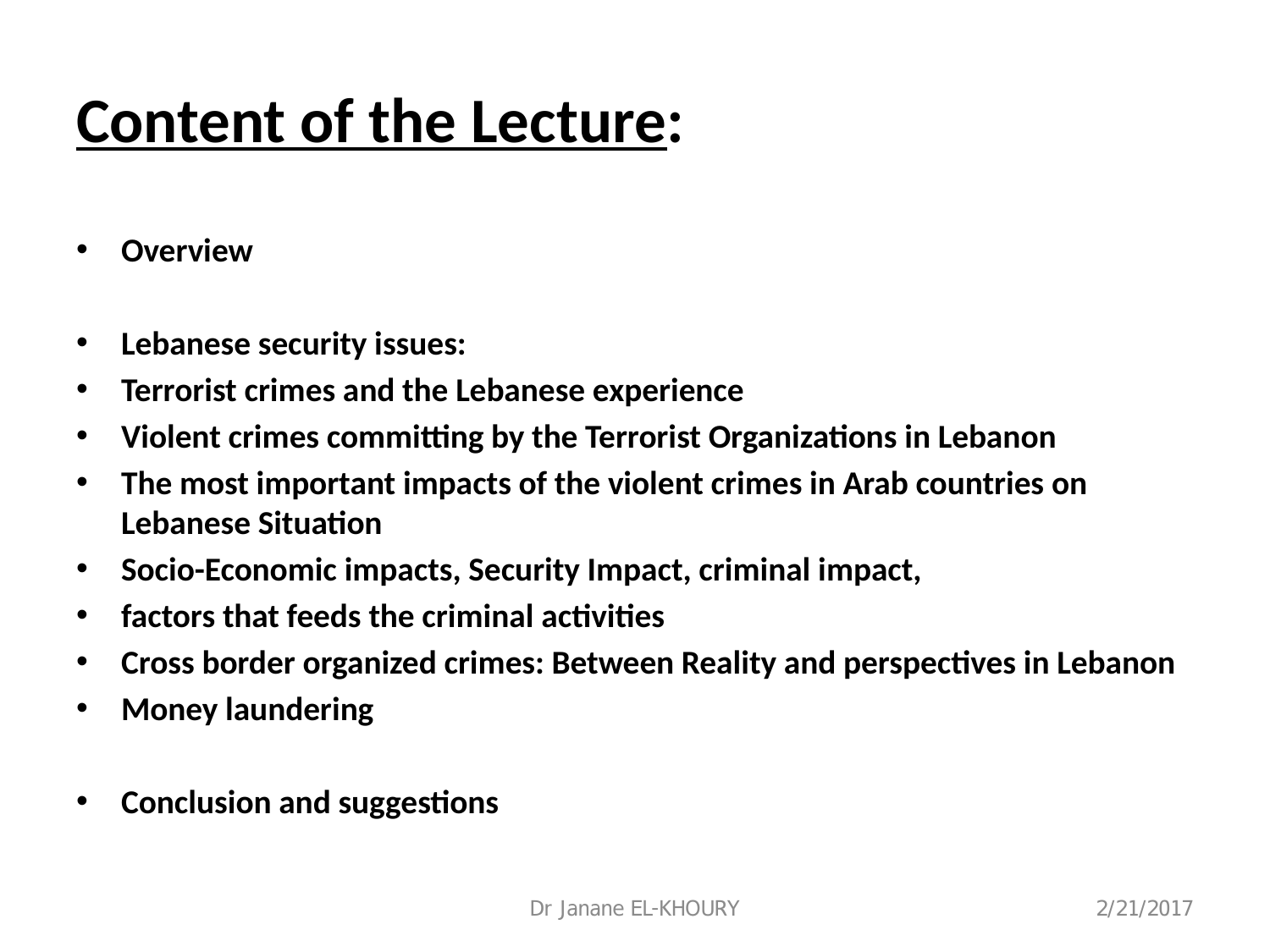

# Content of the Lecture:
Overview

Lebanese security issues:
Terrorist crimes and the Lebanese experience
Violent crimes committing by the Terrorist Organizations in Lebanon
The most important impacts of the violent crimes in Arab countries on Lebanese Situation
Socio-Economic impacts, Security Impact, criminal impact,
factors that feeds the criminal activities
Cross border organized crimes: Between Reality and perspectives in Lebanon
Money laundering

Conclusion and suggestions

Dr Janane EL-KHOURY
2/21/2017